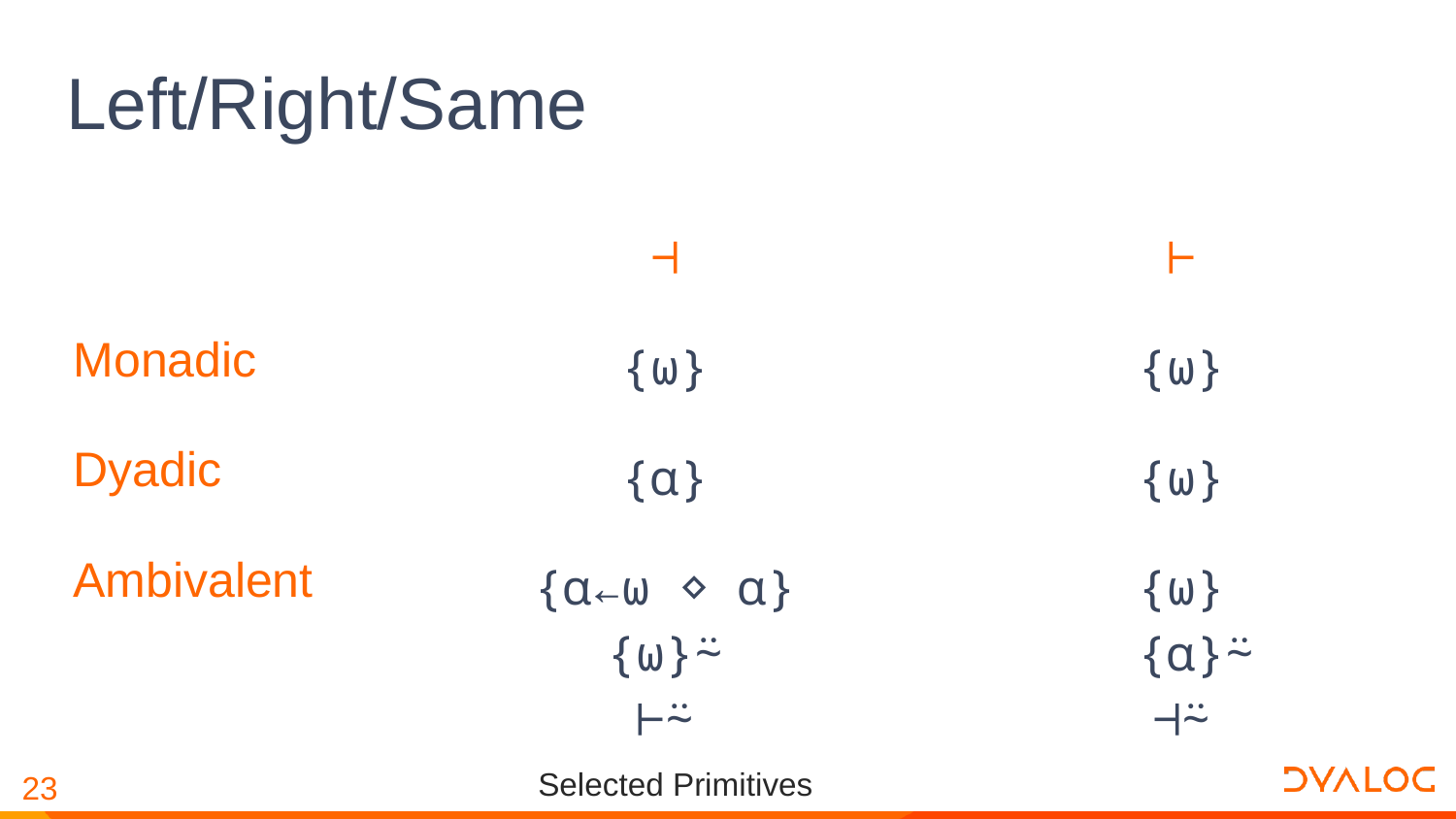

# Left/Right/Same
|  | ⊣ | ⊢ |
| --- | --- | --- |
| Monadic | {⍵} | {⍵} |
| Dyadic | {⍺} | {⍵} |
| Ambivalent | {⍺←⍵ ⋄ ⍺} {⍵}⍨ ⊢⍨ | {⍵} {⍺}⍨ ⊣⍨ |